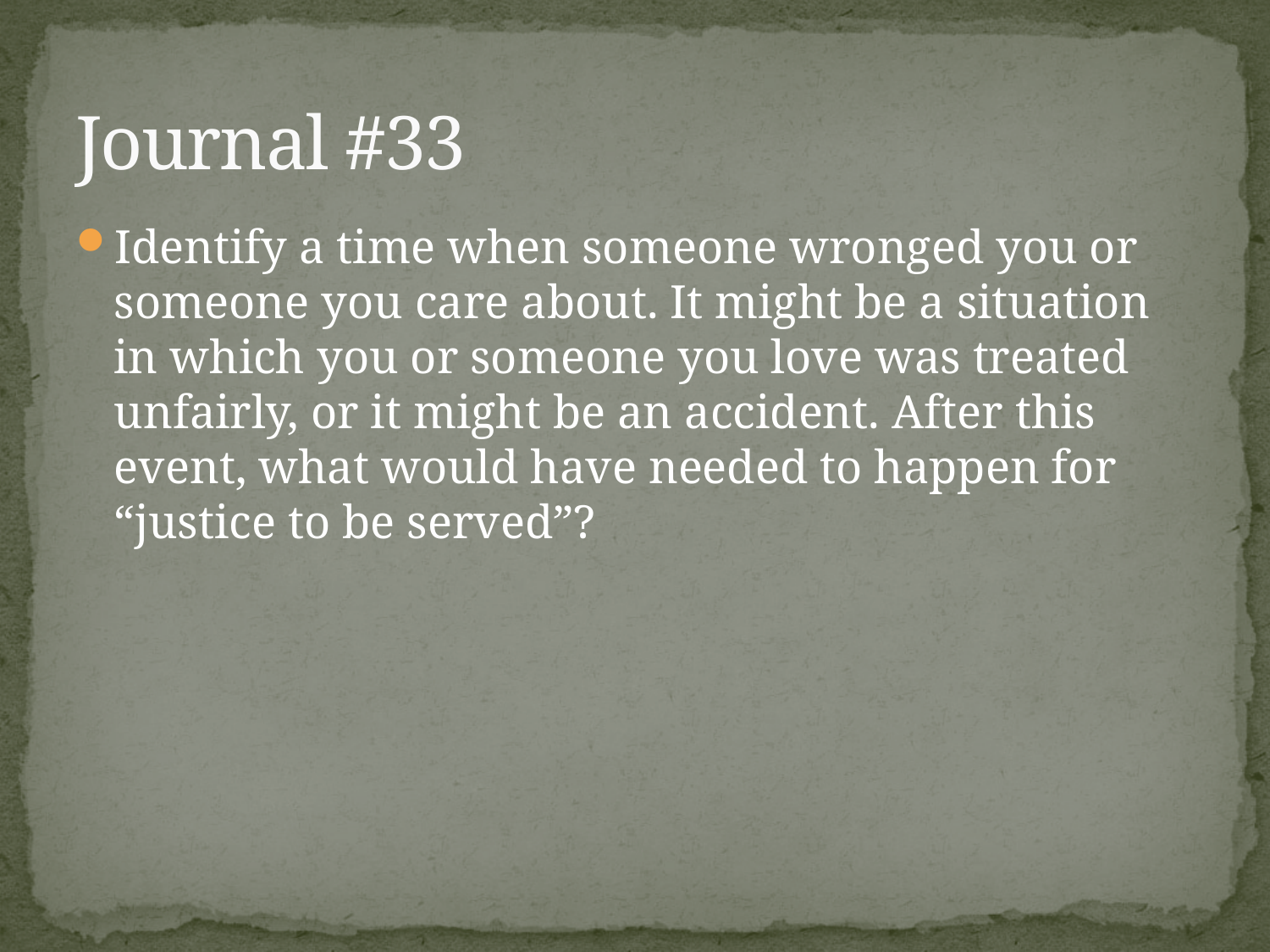

# Journal #33
Identify a time when someone wronged you or someone you care about. It might be a situation in which you or someone you love was treated unfairly, or it might be an accident. After this event, what would have needed to happen for “justice to be served”?